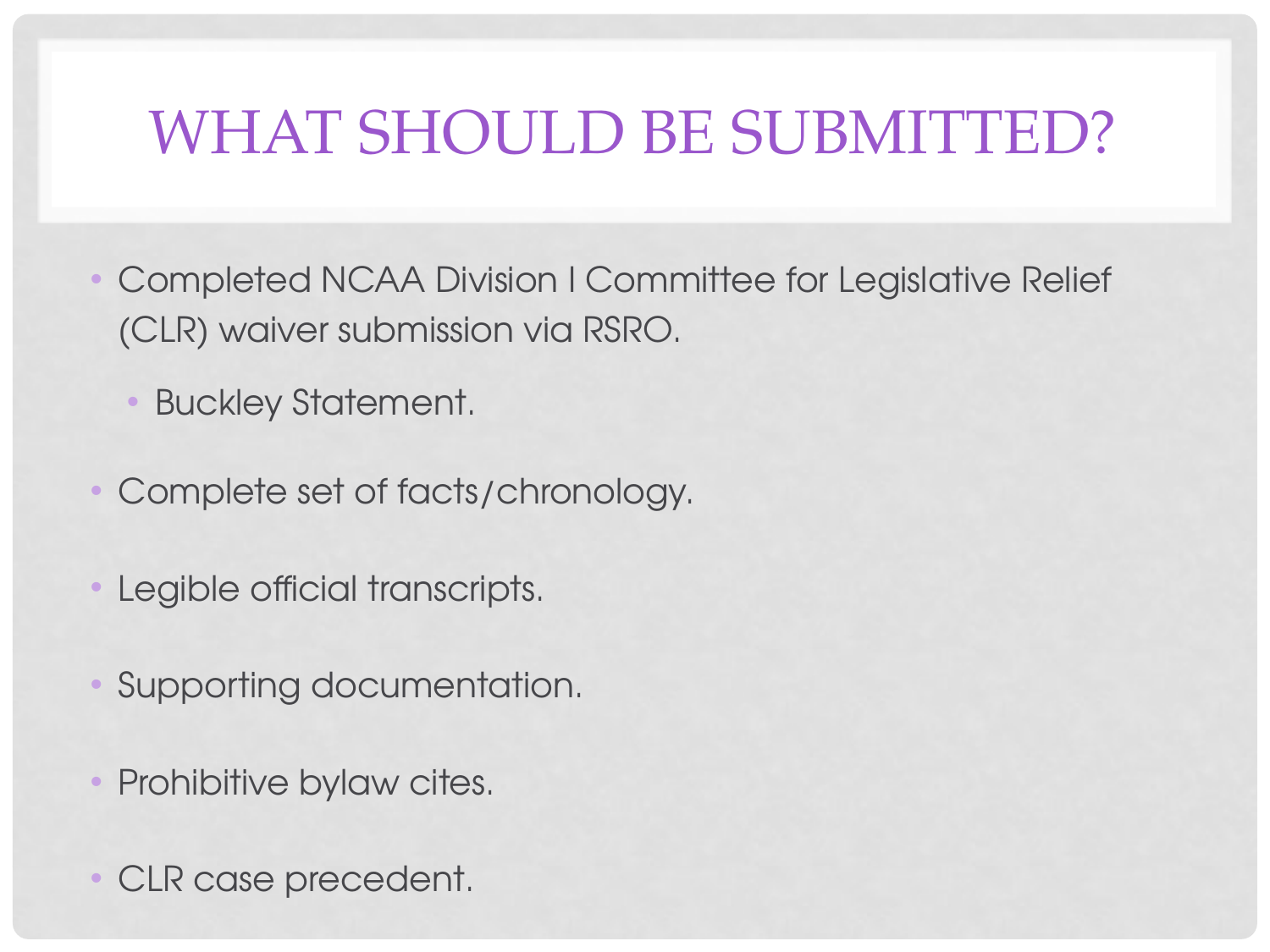

# What should be submitted?
Completed NCAA Division I Committee for Legislative Relief (CLR) waiver submission via RSRO.

Buckley Statement.

Complete set of facts/chronology.

Legible official transcripts.

Supporting documentation.

Prohibitive bylaw cites.

CLR case precedent.